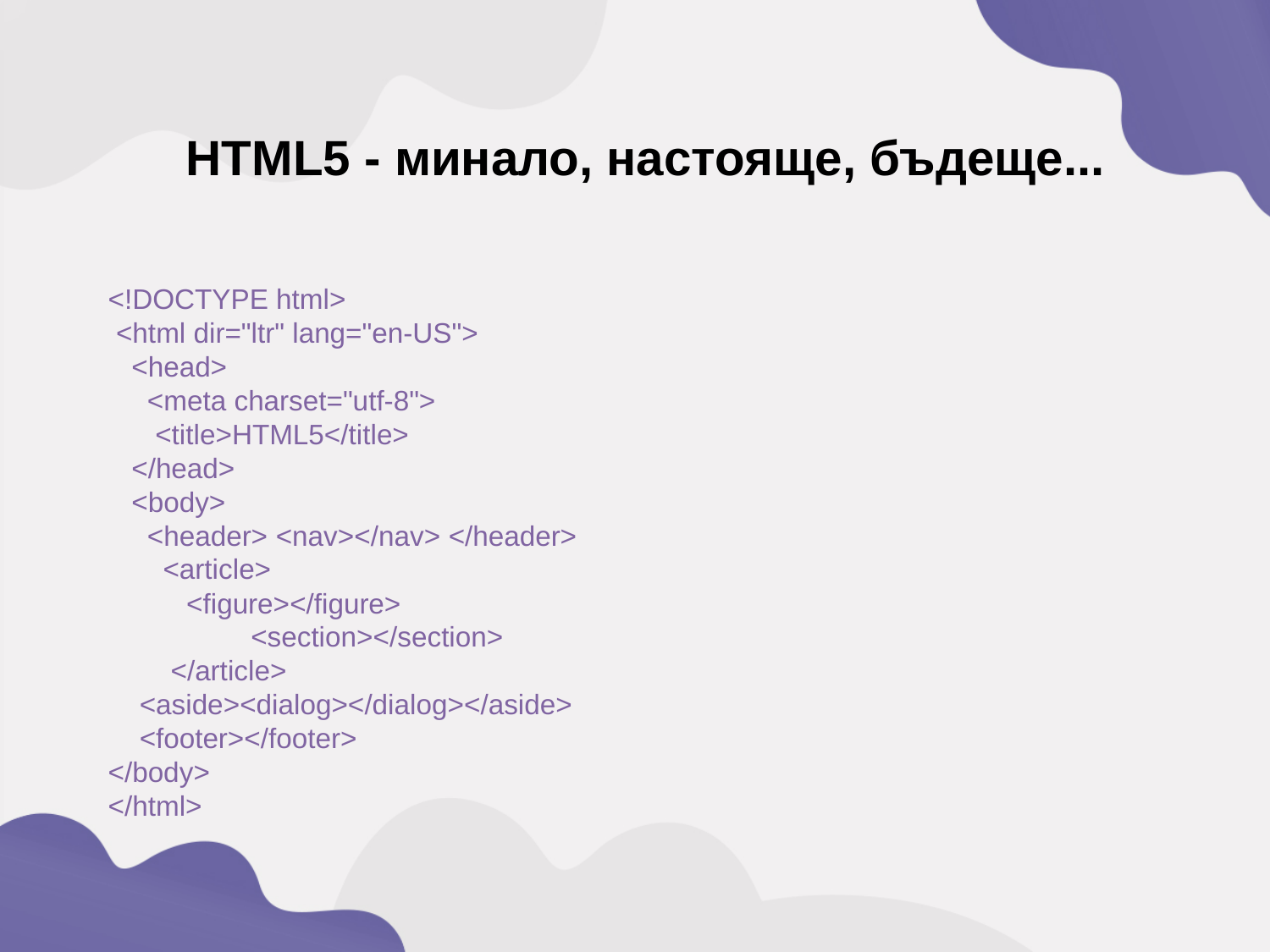

HTML5 - минало, настояще, бъдеще...
<!DOCTYPE html>
 <html dir="ltr" lang="en-US">
   <head>
     <meta charset="utf-8">
      <title>HTML5</title>
   </head>
   <body>
     <header> <nav></nav> </header>
       <article>
          <figure></figure>
	  <section></section>
        </article>
    <aside><dialog></dialog></aside>
    <footer></footer>
</body>
</html>